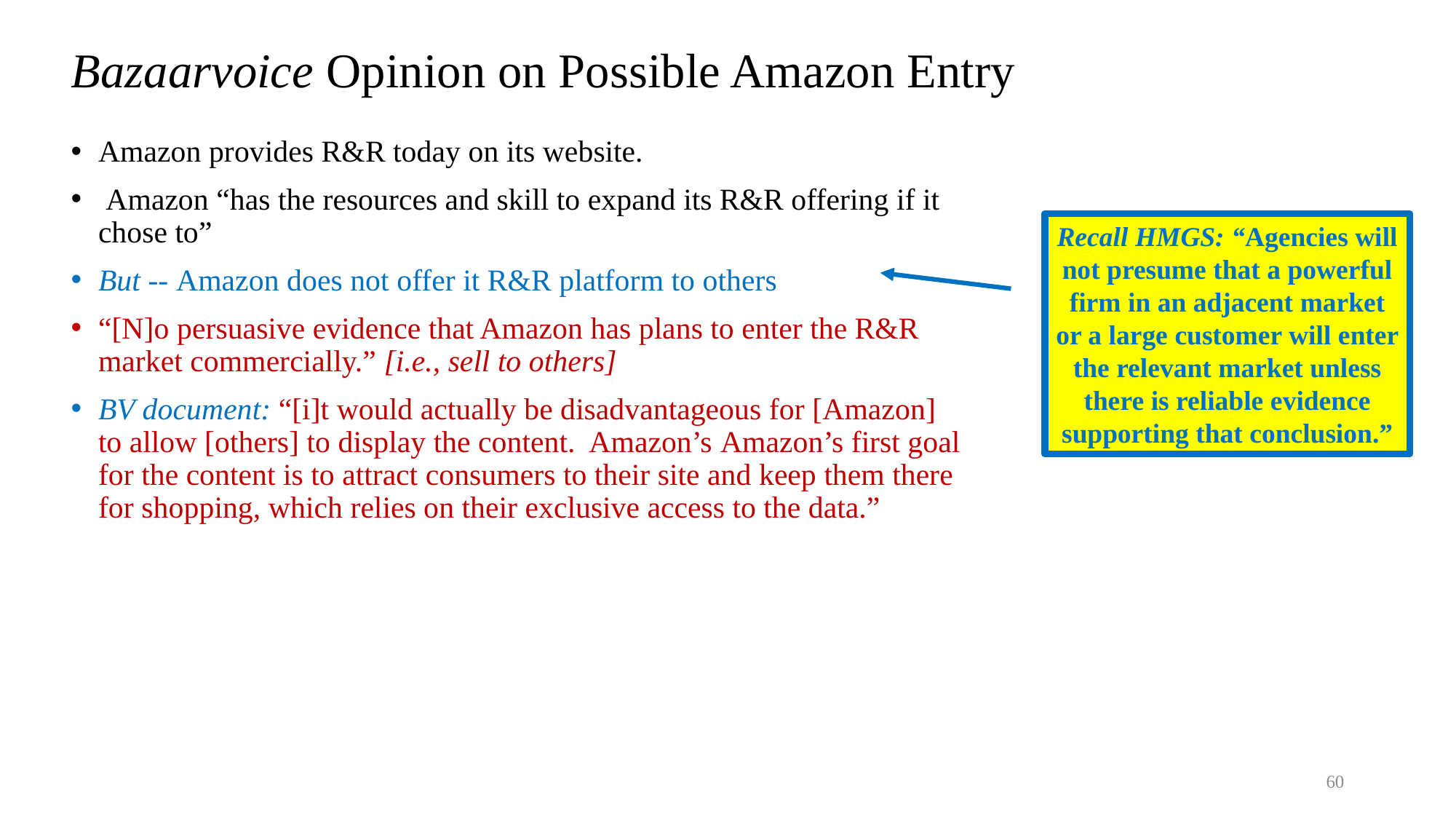

# Bazaarvoice Opinion on Possible Amazon Entry
Amazon provides R&R today on its website.
 Amazon “has the resources and skill to expand its R&R offering if it chose to”
But -- Amazon does not offer it R&R platform to others
“[N]o persuasive evidence that Amazon has plans to enter the R&R market commercially.” [i.e., sell to others]
BV document: “[i]t would actually be disadvantageous for [Amazon] to allow [others] to display the content.  Amazon’s Amazon’s first goal for the content is to attract consumers to their site and keep them there for shopping, which relies on their exclusive access to the data.”
Recall HMGS: “Agencies will not presume that a powerful firm in an adjacent market or a large customer will enter the relevant market unless there is reliable evidence supporting that conclusion.”
60